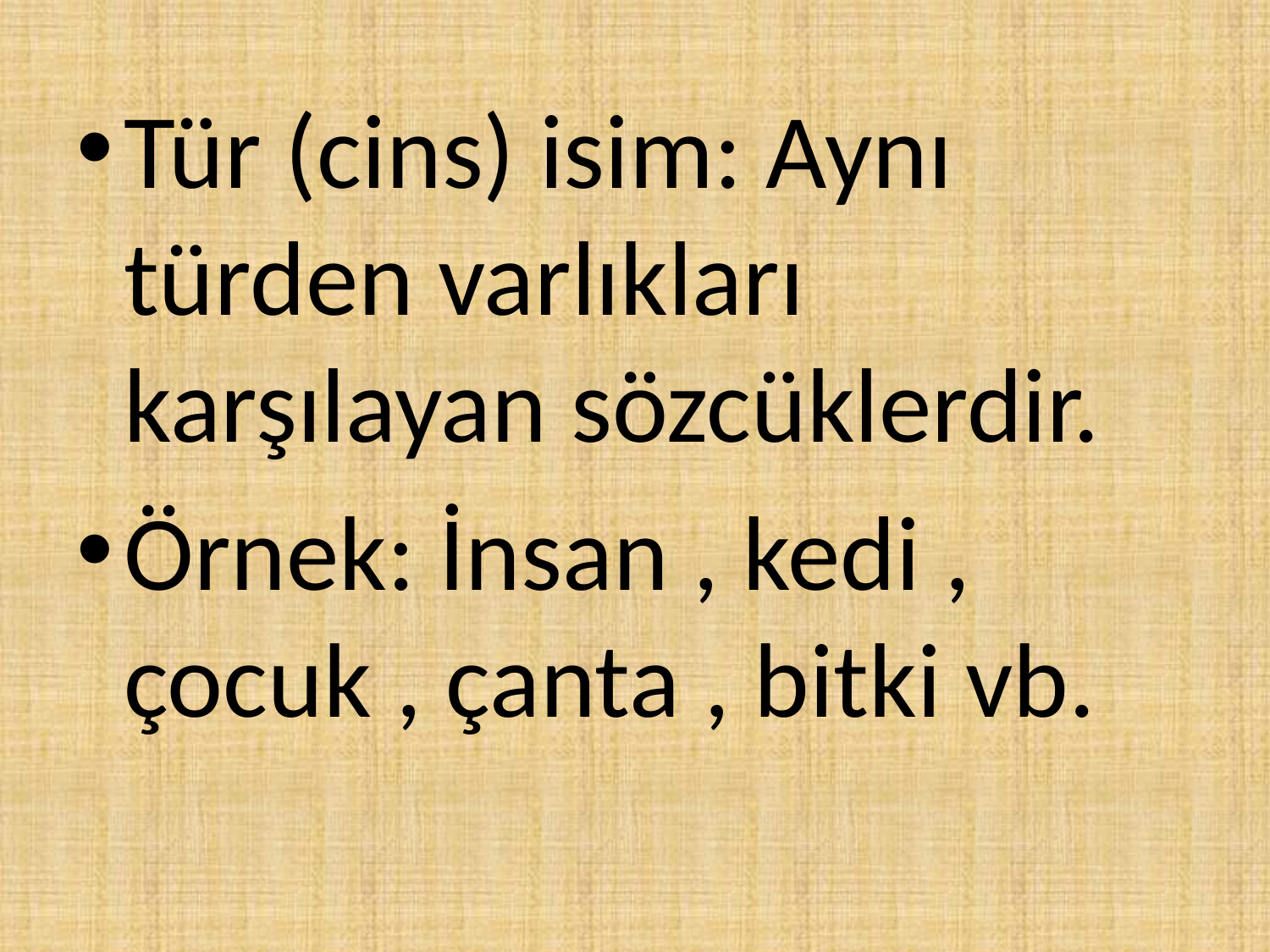

Tür (cins) isim: Aynı türden varlıkları karşılayan sözcüklerdir.
Örnek: İnsan , kedi , çocuk , çanta , bitki vb.